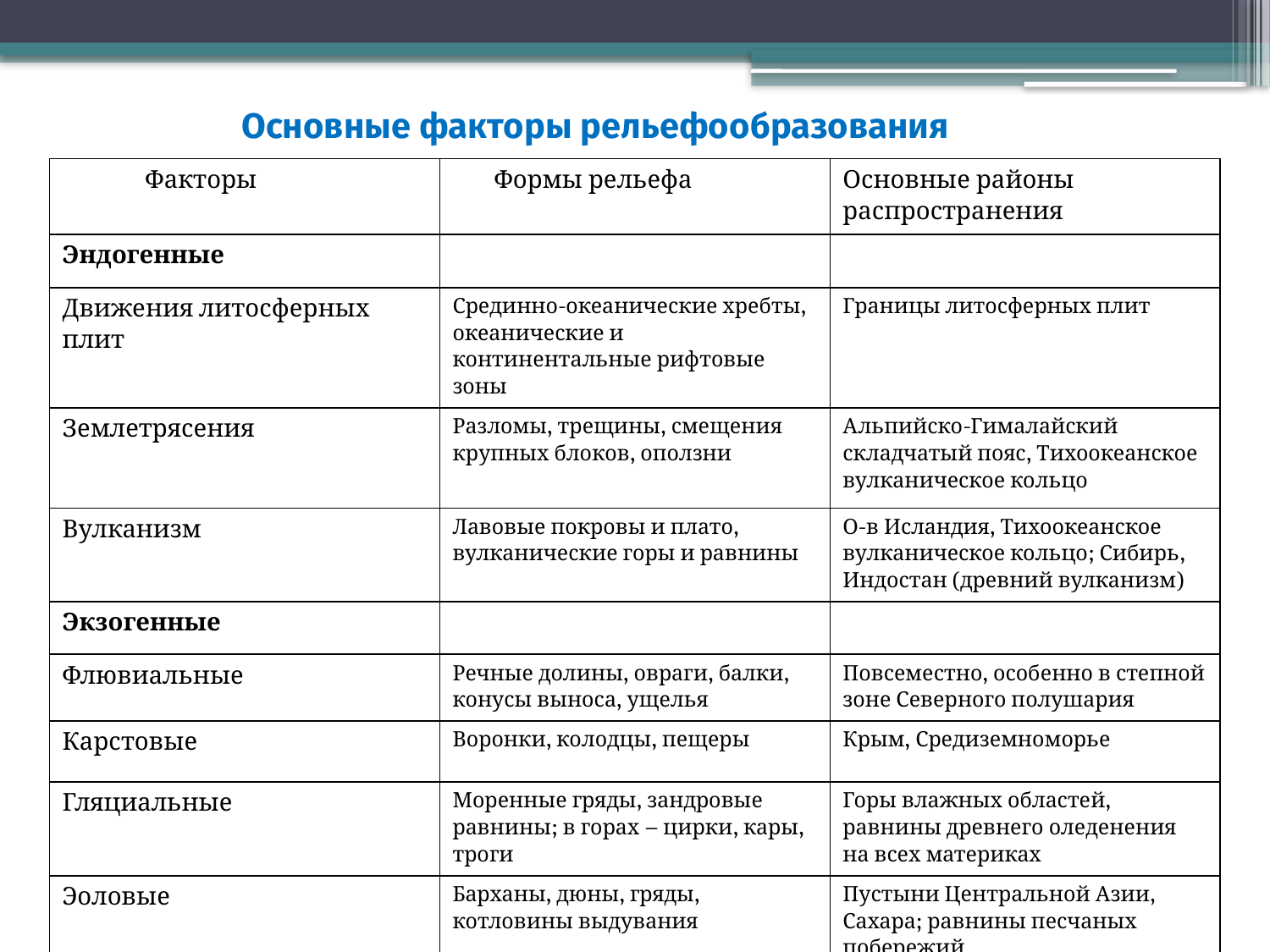

# Основные факторы рельефообразования
| Факторы | Формы рельефа | Основные районы распространения |
| --- | --- | --- |
| Эндогенные |  |  |
| Движения литосферных плит | Срединно-океанические хребты, океанические и континентальные рифтовые зоны | Границы литосферных плит |
| Землетрясения | Разломы, трещины, смещения крупных блоков, оползни | Альпийско-Гималайский складчатый пояс, Тихоокеанское вулканическое кольцо |
| Вулканизм | Лавовые покровы и плато, вулканические горы и равнины | О-в Исландия, Тихоокеанское вулканическое кольцо; Сибирь, Индостан (древний вулканизм) |
| Экзогенные |  |  |
| Флювиальные | Речные долины, овраги, балки, конусы выноса, ущелья | Повсеместно, особенно в степной зоне Северного полушария |
| Карстовые | Воронки, колодцы, пещеры | Крым, Средиземноморье |
| Гляциальные | Моренные гряды, зандровые равнины; в горах – цирки, кары, троги | Горы влажных областей, равнины древнего оледенения на всех материках |
| Эоловые | Барханы, дюны, гряды, котловины выдувания | Пустыни Центральной Азии, Сахара; равнины песчаных побережий |